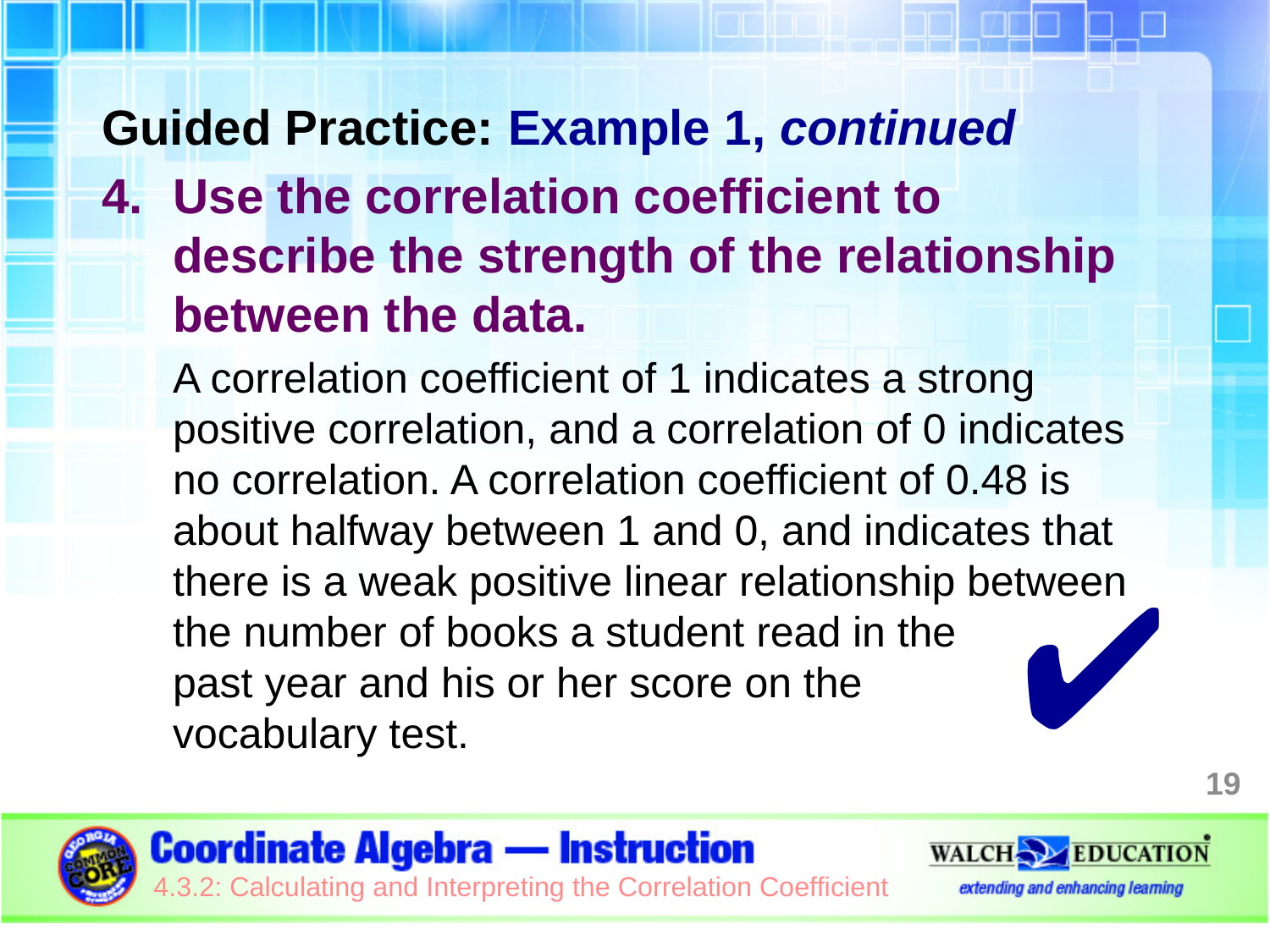

Guided Practice: Example 1, continued
Use the correlation coefficient to describe the strength of the relationship between the data.
A correlation coefficient of 1 indicates a strong positive correlation, and a correlation of 0 indicates no correlation. A correlation coefficient of 0.48 is about halfway between 1 and 0, and indicates that there is a weak positive linear relationship between the number of books a student read in the
past year and his or her score on the
vocabulary test.

✔
19
4.3.2: Calculating and Interpreting the Correlation Coefficient